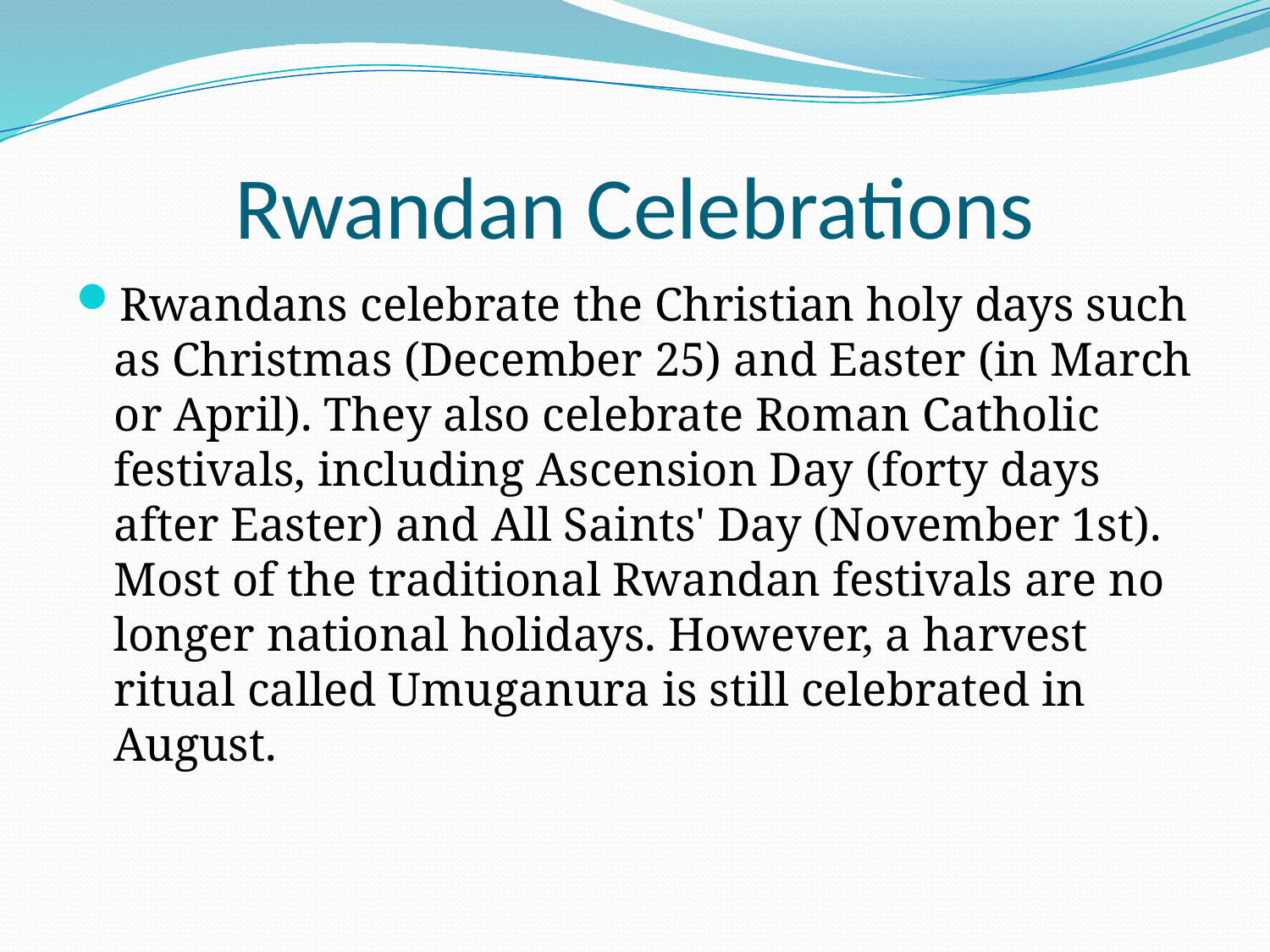

# Rwandan Celebrations
Rwandans celebrate the Christian holy days such as Christmas (December 25) and Easter (in March or April). They also celebrate Roman Catholic festivals, including Ascension Day (forty days after Easter) and All Saints' Day (November 1st). Most of the traditional Rwandan festivals are no longer national holidays. However, a harvest ritual called Umuganura is still celebrated in August.